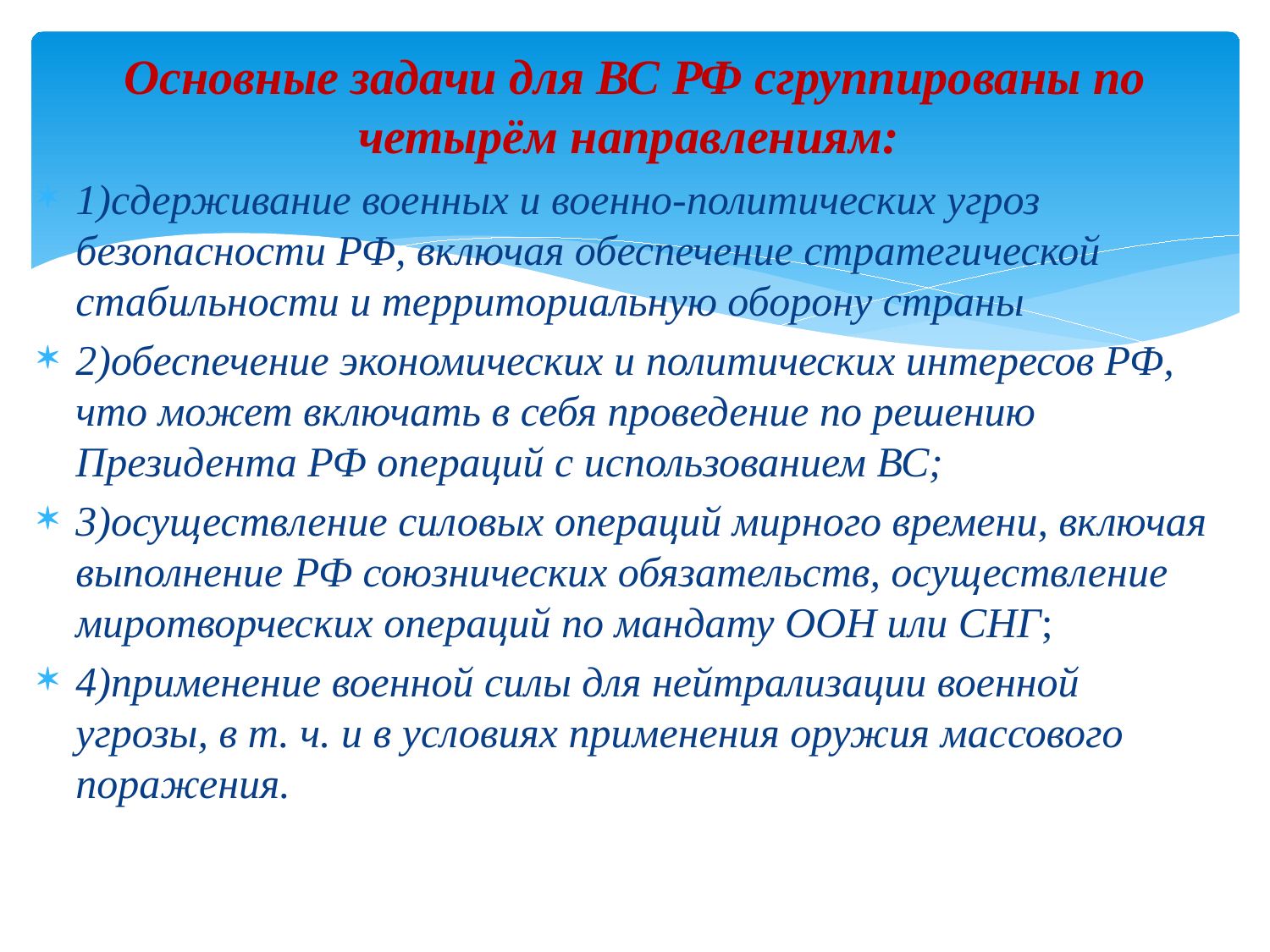

# Основные задачи для ВС РФ сгруппированы по четырём направлениям:
1)сдерживание военных и военно-политических угроз безопасности РФ, включая обеспечение стратегической стабильности и территориальную оборону страны
2)обеспечение экономических и политических интересов РФ, что может включать в себя проведение по решению Президента РФ операций с использованием ВС;
3)осуществление силовых операций мирного времени, включая выполнение РФ союзнических обязательств, осуществление миротворческих операций по мандату ООН или СНГ;
4)применение военной силы для нейтрализации военной угрозы, в т. ч. и в условиях применения оружия массового поражения.